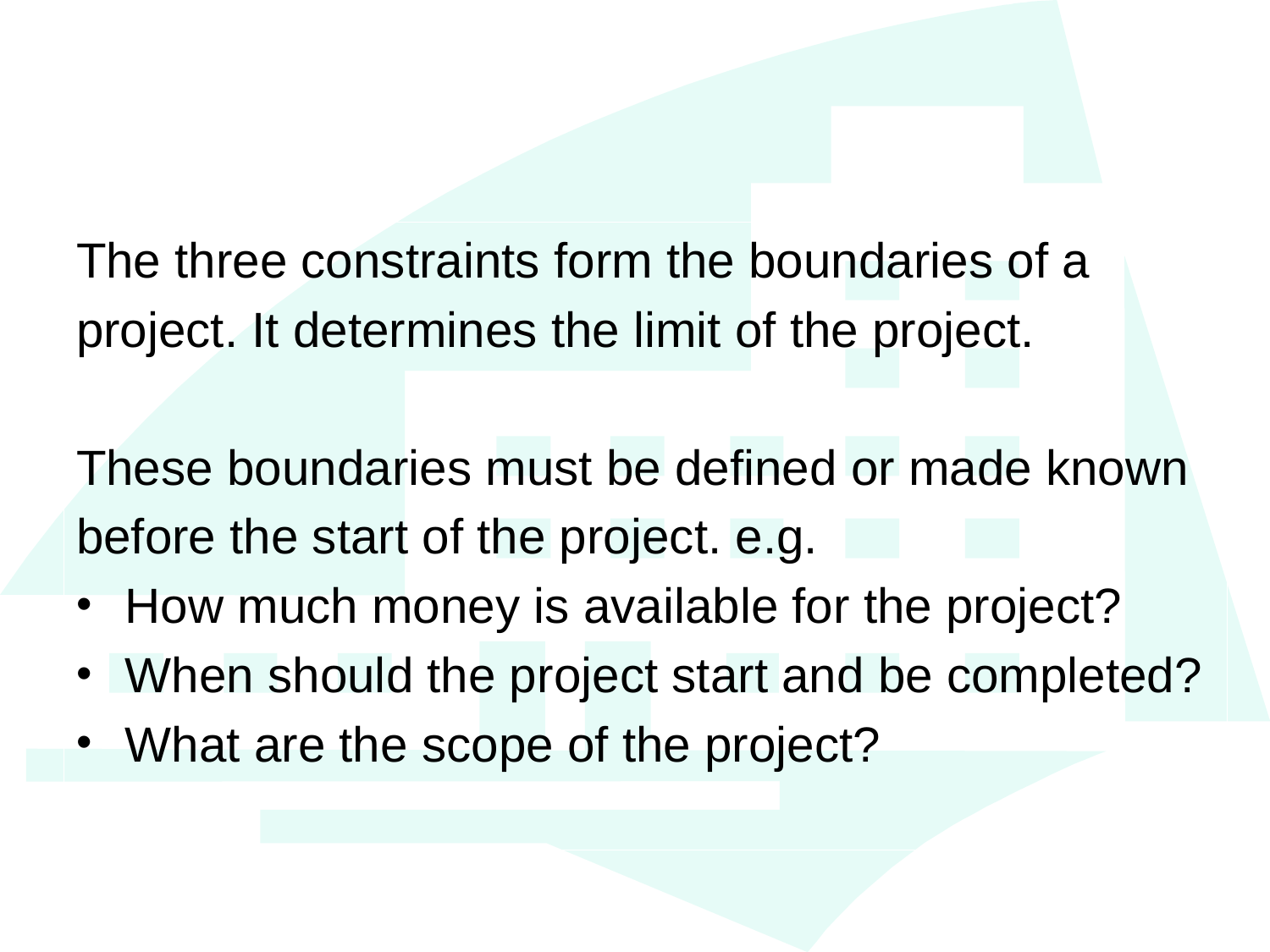

#
The three constraints form the boundaries of a
project. It determines the limit of the project.

These boundaries must be defined or made known
before the start of the project. e.g.
How much money is available for the project?
When should the project start and be completed?
What are the scope of the project?